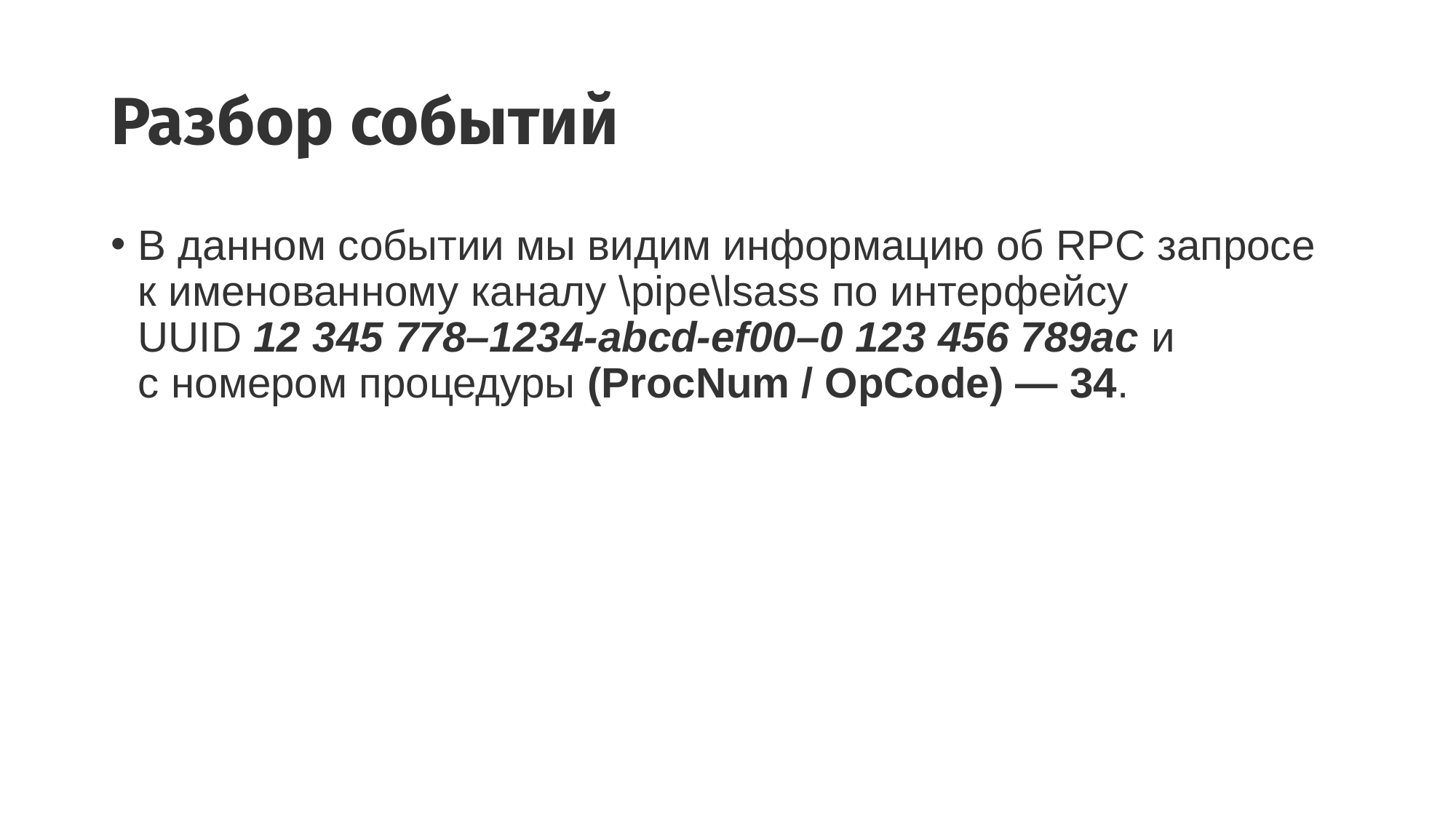

# Разбор событий
В данном событии мы видим информацию об RPC запросе к именованному каналу \pipe\lsass по интерфейсу UUID 12 345 778–1234-abcd‑ef00–0 123 456 789ac и с номером процедуры (ProcNum / OpCode) — 34.